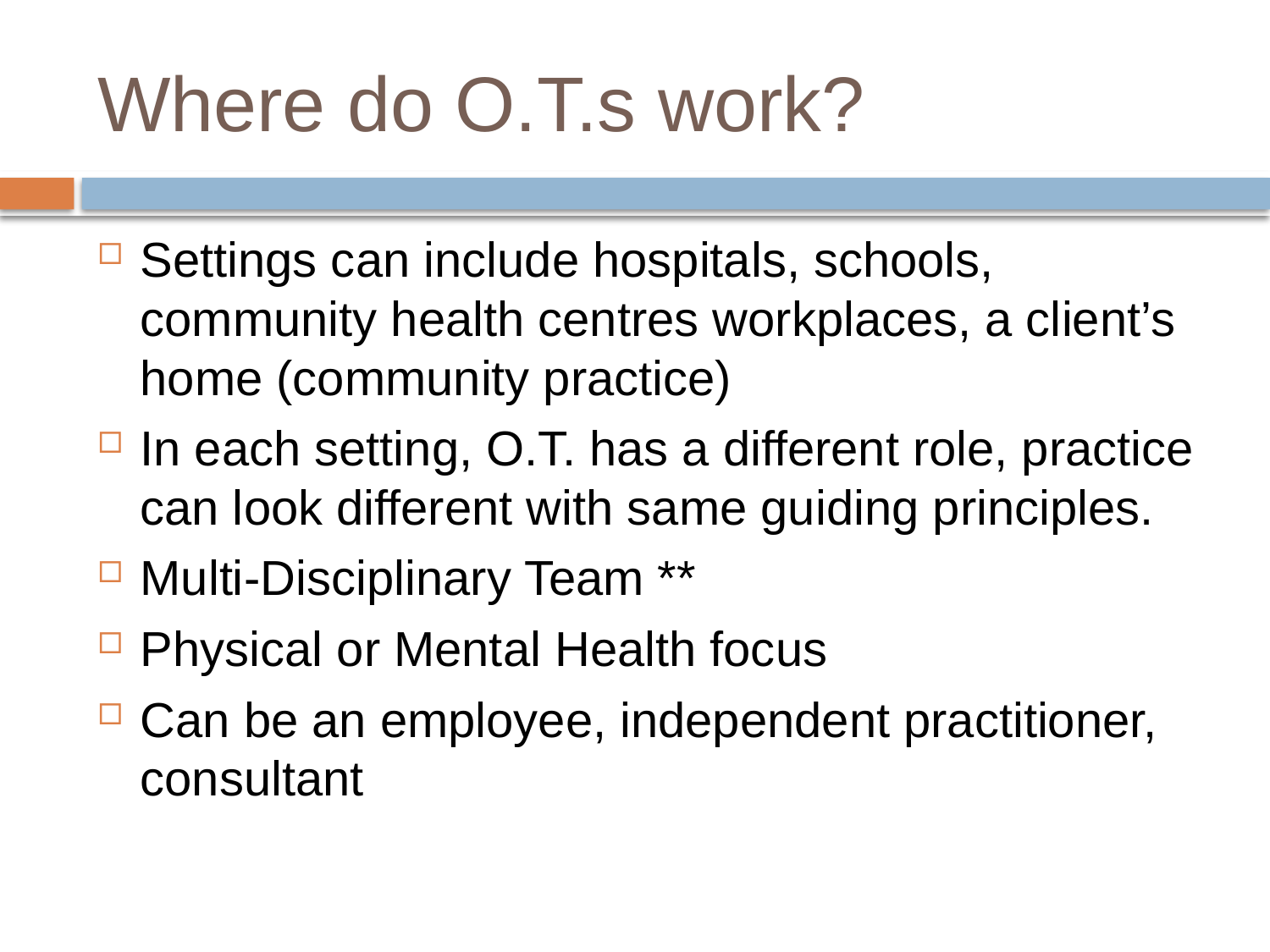

# Where do O.T.s work?
Settings can include hospitals, schools, community health centres workplaces, a client’s home (community practice)
In each setting, O.T. has a different role, practice can look different with same guiding principles.
Multi-Disciplinary Team **
Physical or Mental Health focus
Can be an employee, independent practitioner, consultant